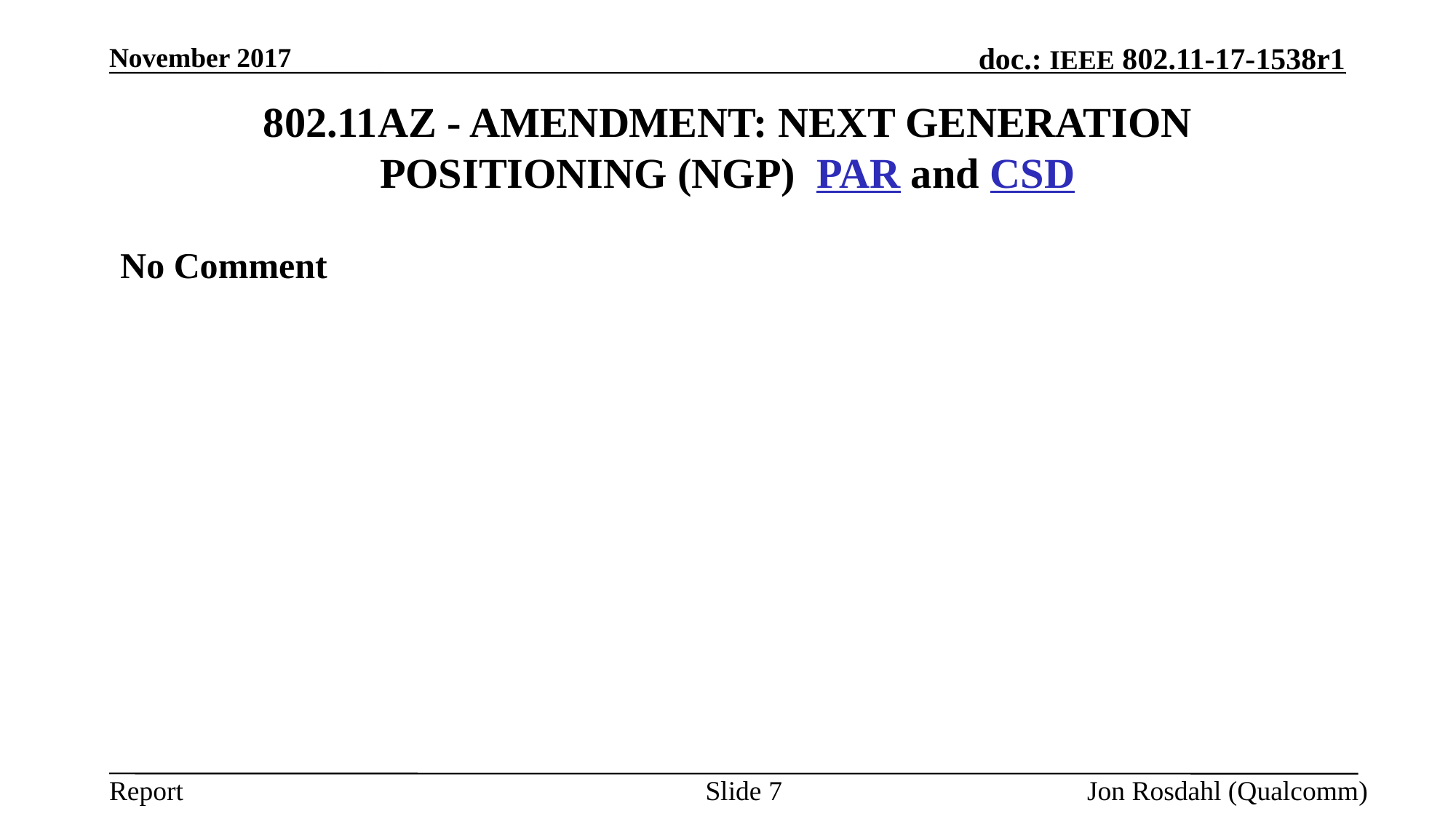

November 2017
# 802.11az - Amendment: Next Generation Positioning (NGP)  PAR and CSD
No Comment
Slide 7
Jon Rosdahl (Qualcomm)